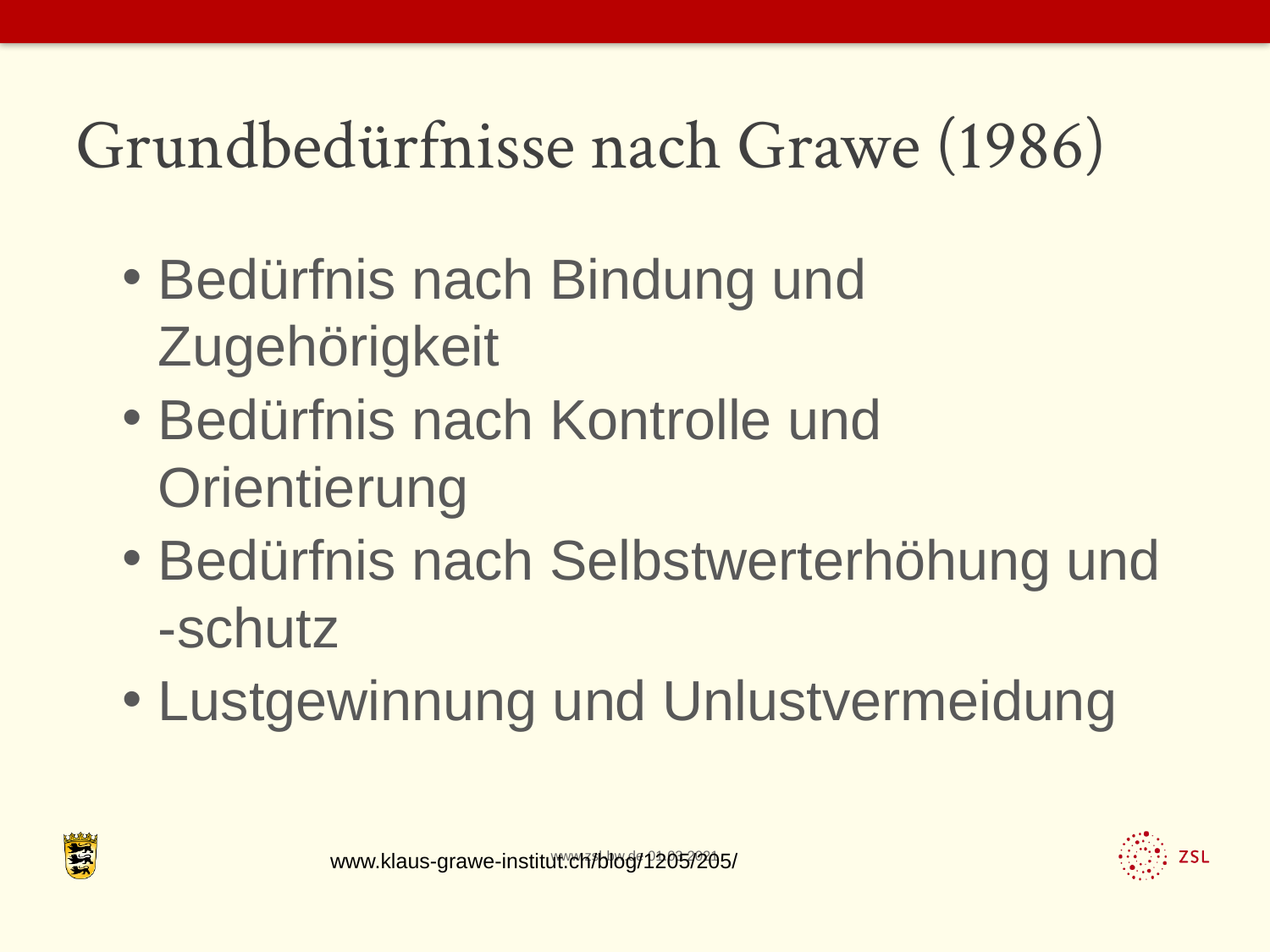

# Grundbedürfnisse nach Grawe (1986)
Bedürfnis nach Bindung und Zugehörigkeit
Bedürfnis nach Kontrolle und Orientierung
Bedürfnis nach Selbstwerterhöhung und -schutz
Lustgewinnung und Unlustvermeidung

www.klaus-grawe-institut.ch/blog/1205/205/